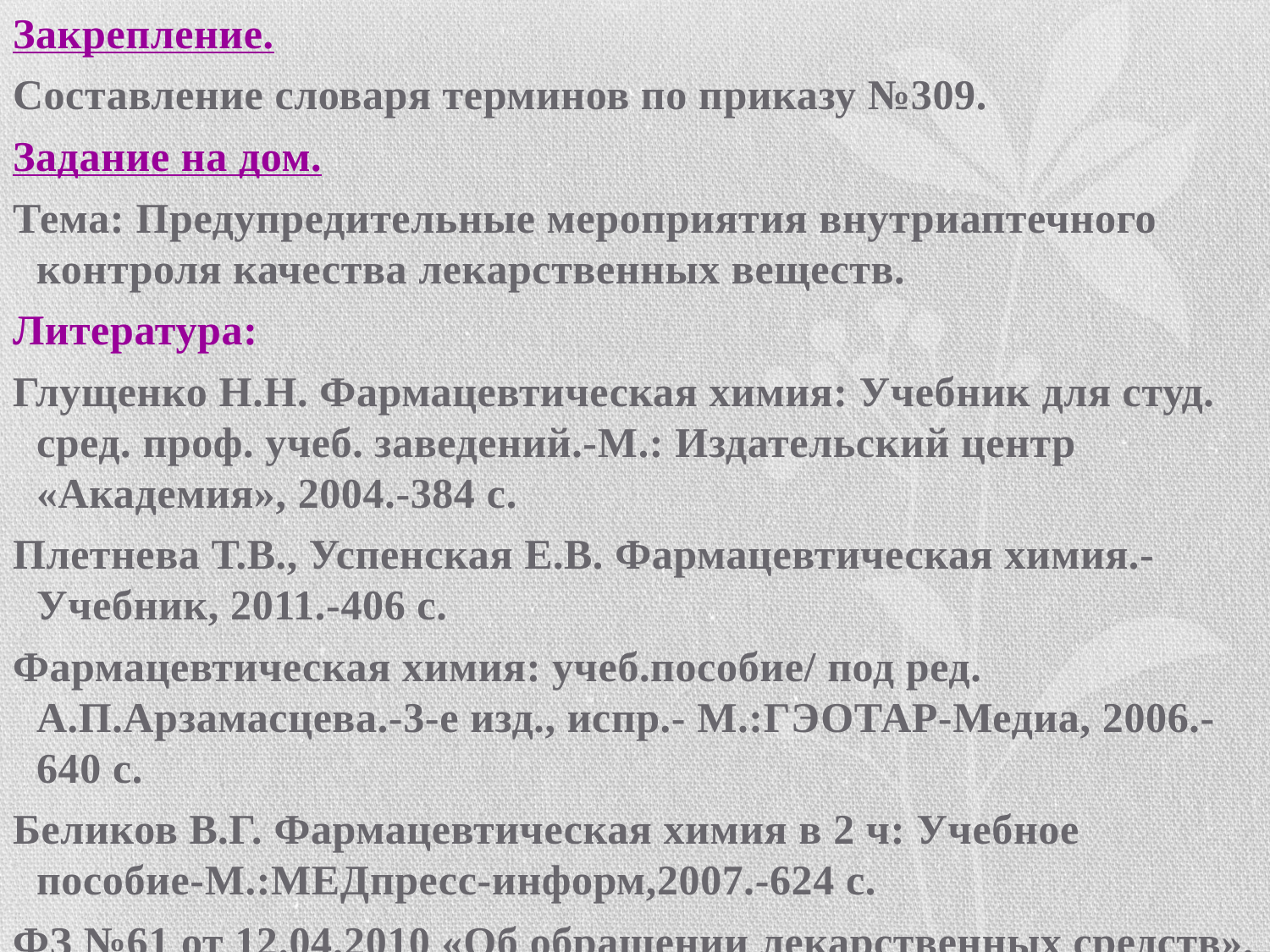

Закрепление.
Составление словаря терминов по приказу №309.
Задание на дом.
Тема: Предупредительные мероприятия внутриаптечного контроля качества лекарственных веществ.
Литература:
Глущенко Н.Н. Фармацевтическая химия: Учебник для студ. сред. проф. учеб. заведений.-М.: Издательский центр «Академия», 2004.-384 с.
Плетнева Т.В., Успенская Е.В. Фармацевтическая химия.- Учебник, 2011.-406 с.
Фармацевтическая химия: учеб.пособие/ под ред. А.П.Арзамасцева.-3-е изд., испр.- М.:ГЭОТАР-Медиа, 2006.-640 с.
Беликов В.Г. Фармацевтическая химия в 2 ч: Учебное пособие-М.:МЕДпресс-информ,2007.-624 с.
ФЗ №61 от 12.04.2010 «Об обращении лекарственных средств».

#